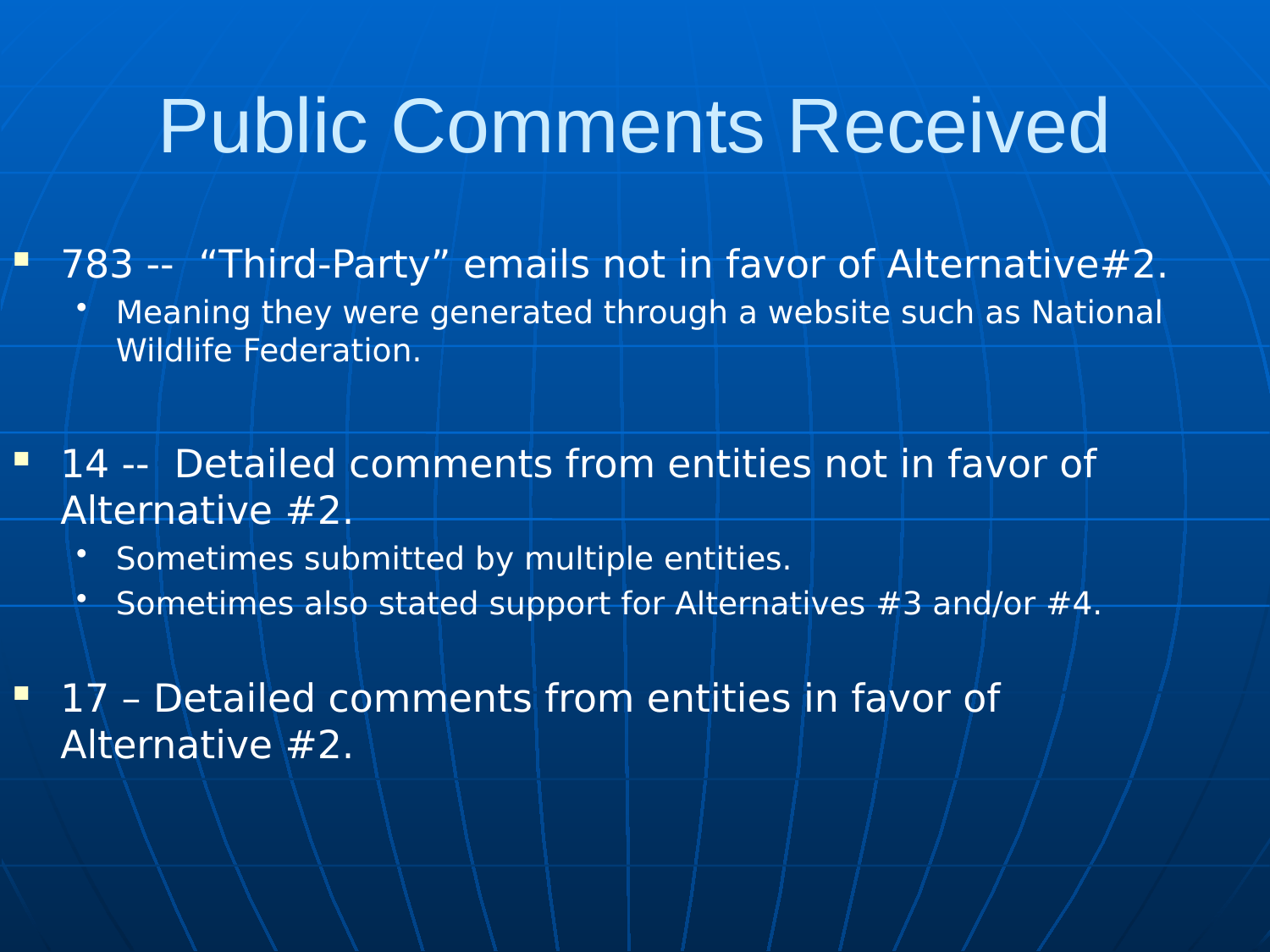

# Public Comments Received
783 --  “Third-Party” emails not in favor of Alternative#2.
Meaning they were generated through a website such as National Wildlife Federation.

14 --  Detailed comments from entities not in favor of Alternative #2.
Sometimes submitted by multiple entities.
Sometimes also stated support for Alternatives #3 and/or #4.

17 – Detailed comments from entities in favor of Alternative #2.